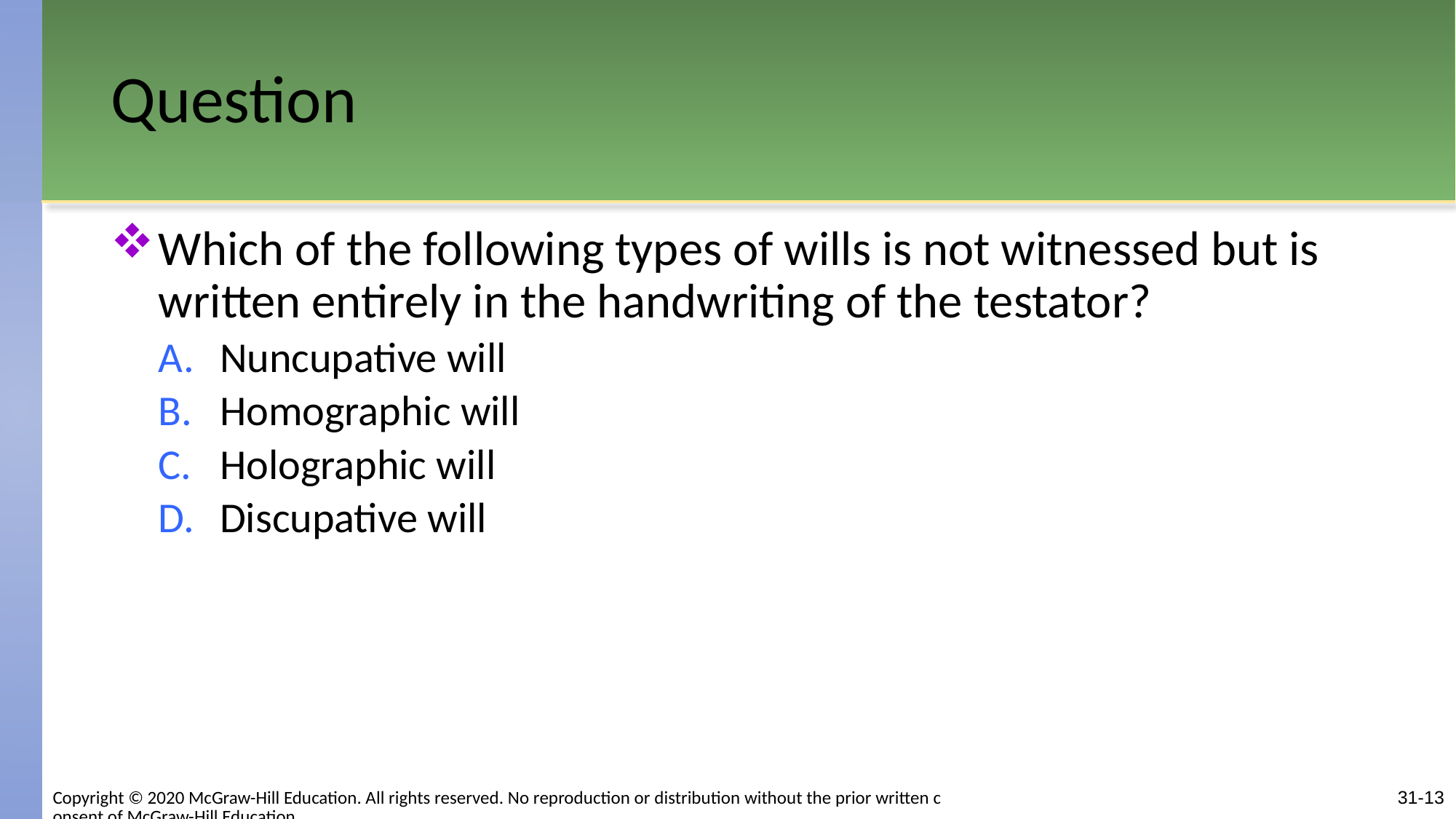

# Question
Which of the following types of wills is not witnessed but is written entirely in the handwriting of the testator?
Nuncupative will
Homographic will
Holographic will
Discupative will
Copyright © 2020 McGraw-Hill Education. All rights reserved. No reproduction or distribution without the prior written consent of McGraw-Hill Education.
31-13